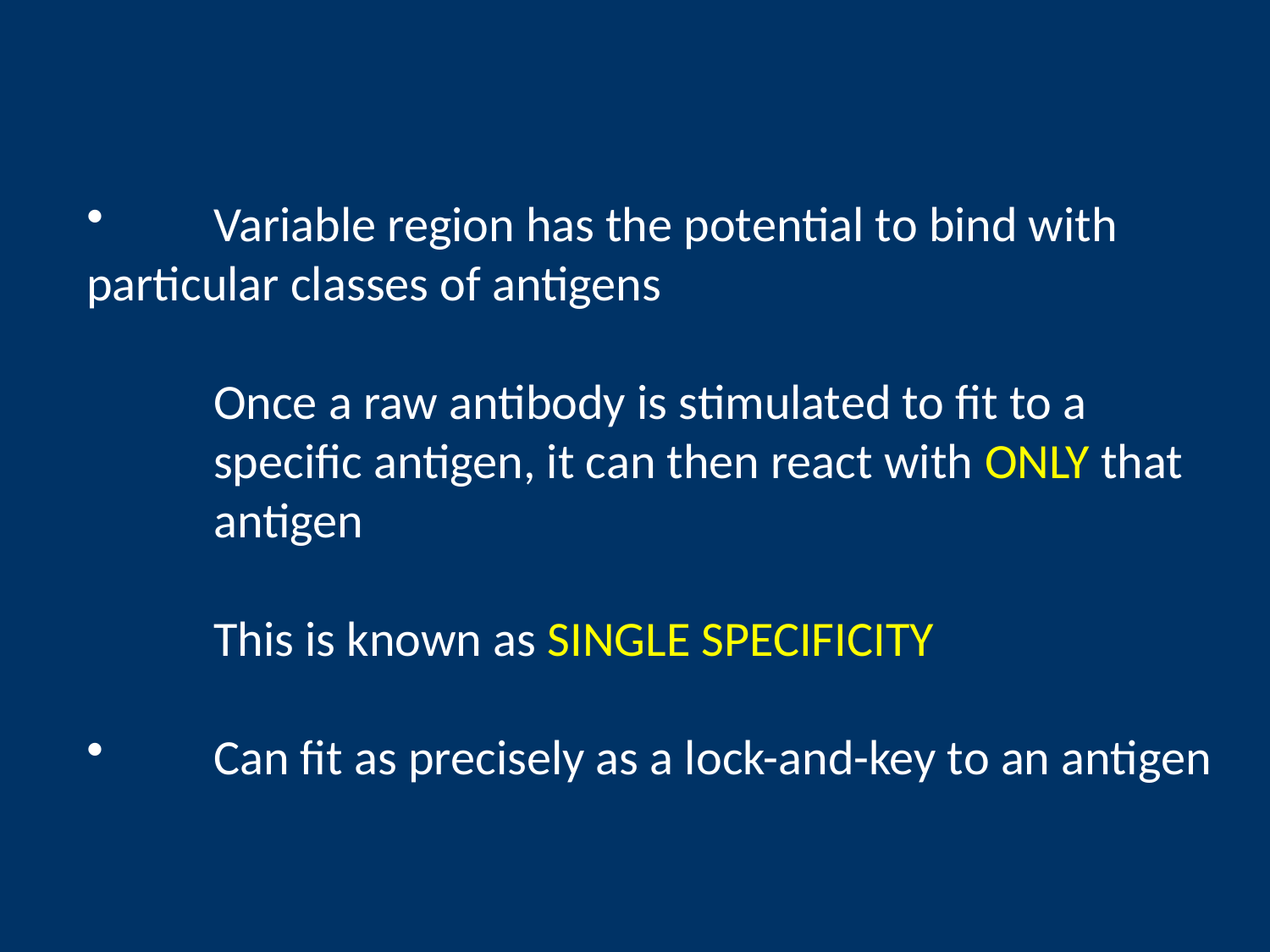

Variable region has the potential to bind with 	particular classes of antigens

Once a raw antibody is stimulated to fit to a specific antigen, it can then react with ONLY that antigen

This is known as SINGLE SPECIFICITY

     	Can fit as precisely as a lock-and-key to an antigen